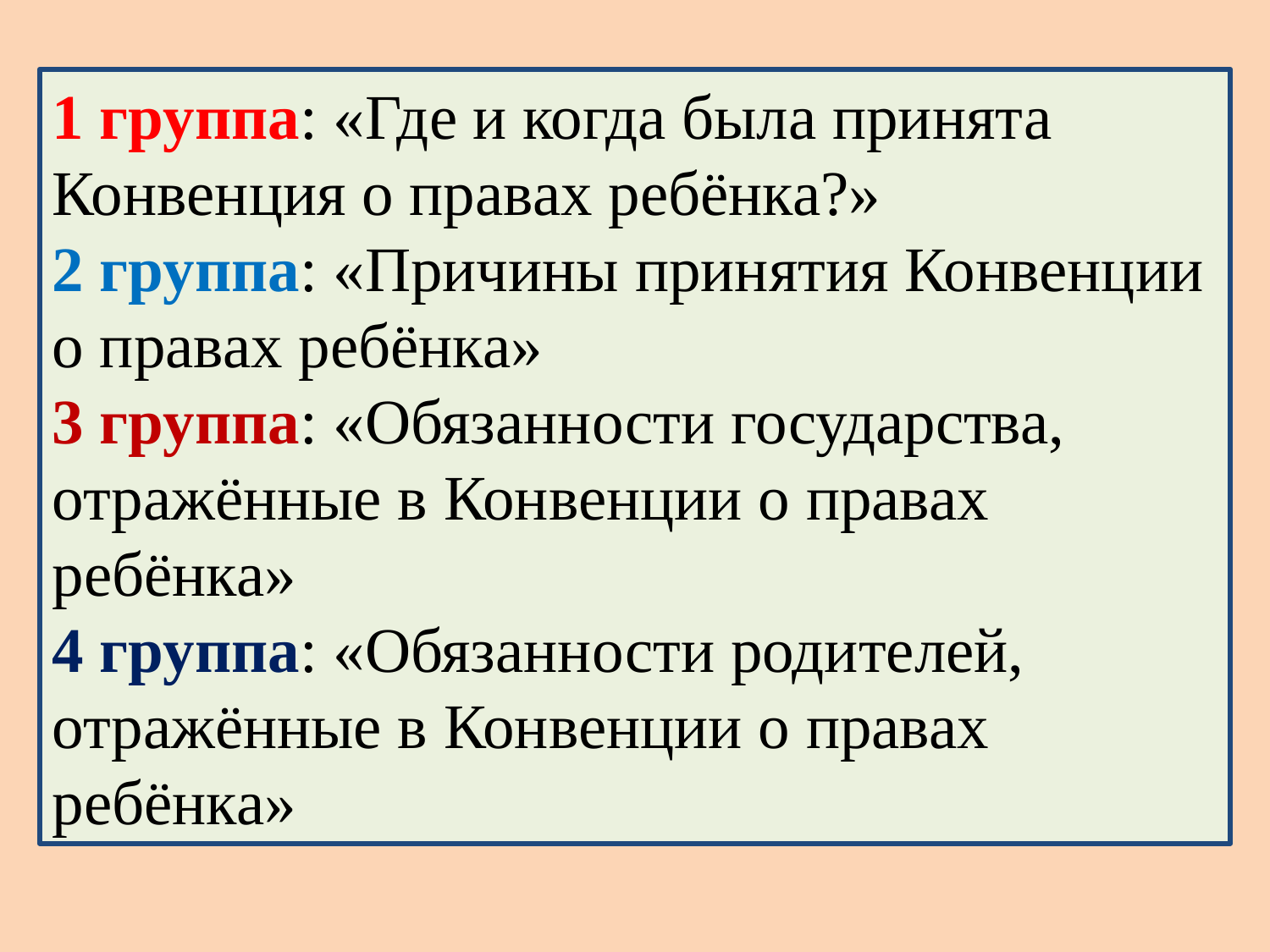

1 группа: «Где и когда была принята Конвенция о правах ребёнка?»
2 группа: «Причины принятия Конвенции о правах ребёнка»
3 группа: «Обязанности государства, отражённые в Конвенции о правах ребёнка»
4 группа: «Обязанности родителей, отражённые в Конвенции о правах ребёнка»